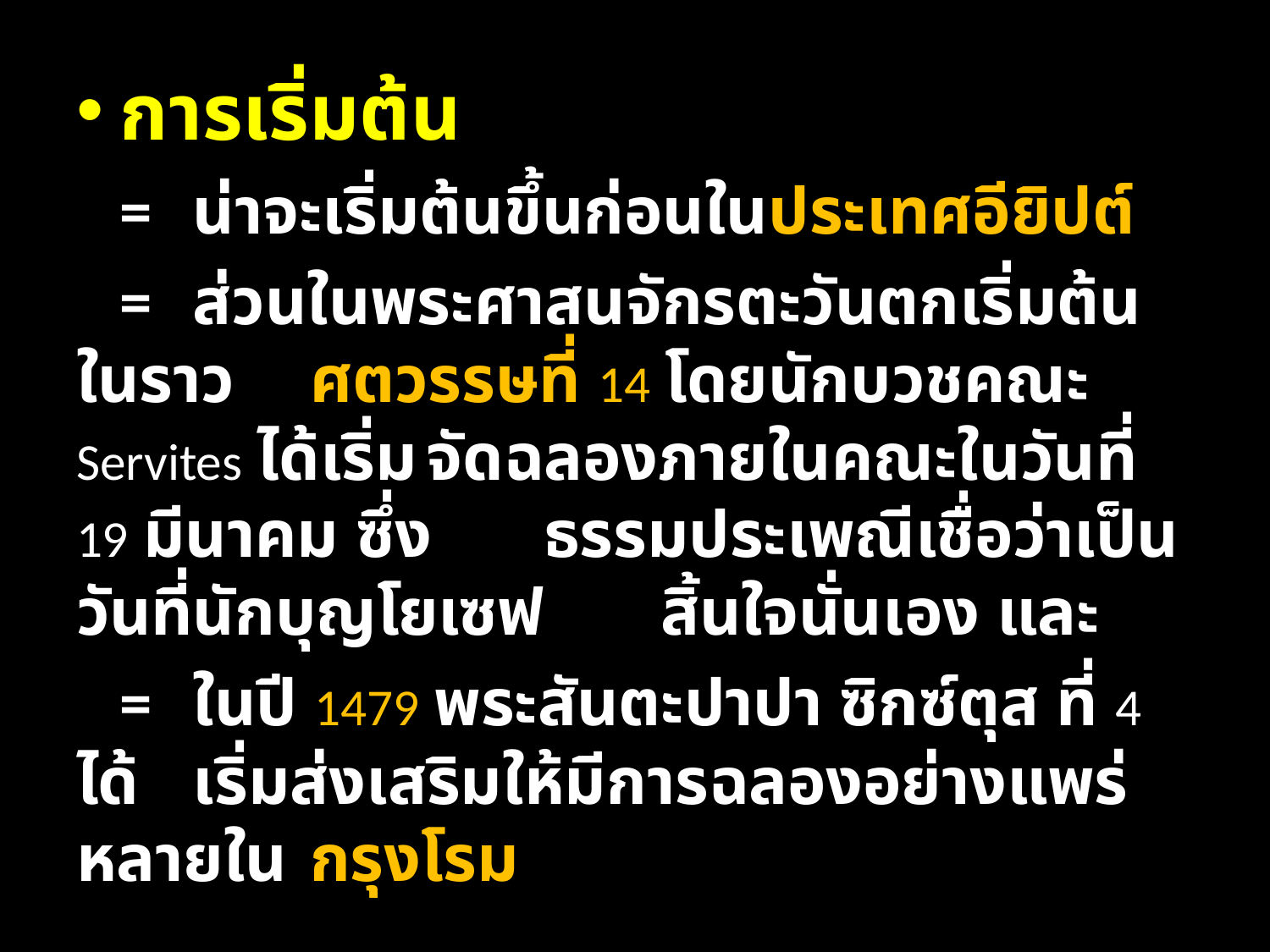

การเริ่มต้น
   =	น่าจะเริ่มต้นขึ้นก่อนในประเทศอียิปต์
   =	ส่วนในพระศาสนจักรตะวันตกเริ่มต้นในราว	ศตวรรษที่ 14 โดยนักบวชคณะ Servites ได้เริ่ม	จัดฉลองภายในคณะในวันที่ 19 มีนาคม ซึ่ง	ธรรมประเพณีเชื่อว่าเป็นวันที่นักบุญโยเซฟ	สิ้นใจนั่นเอง และ
   =	ในปี 1479 พระสันตะปาปา ซิกซ์ตุส ที่ 4 ได้	เริ่มส่งเสริมให้มีการฉลองอย่างแพร่หลายใน	กรุงโรม